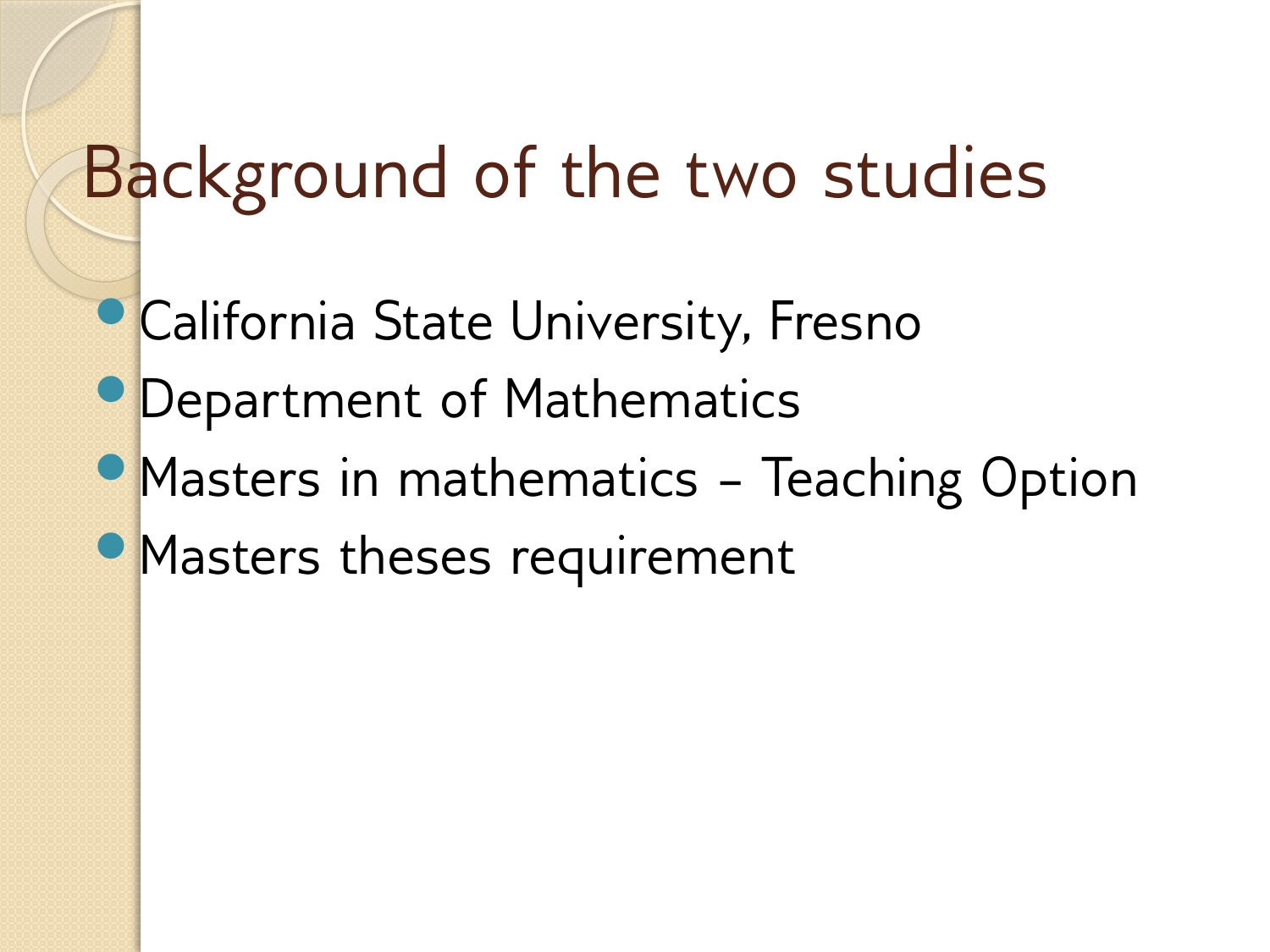

# Background of the two studies
California State University, Fresno
Department of Mathematics
Masters in mathematics – Teaching Option
Masters theses requirement